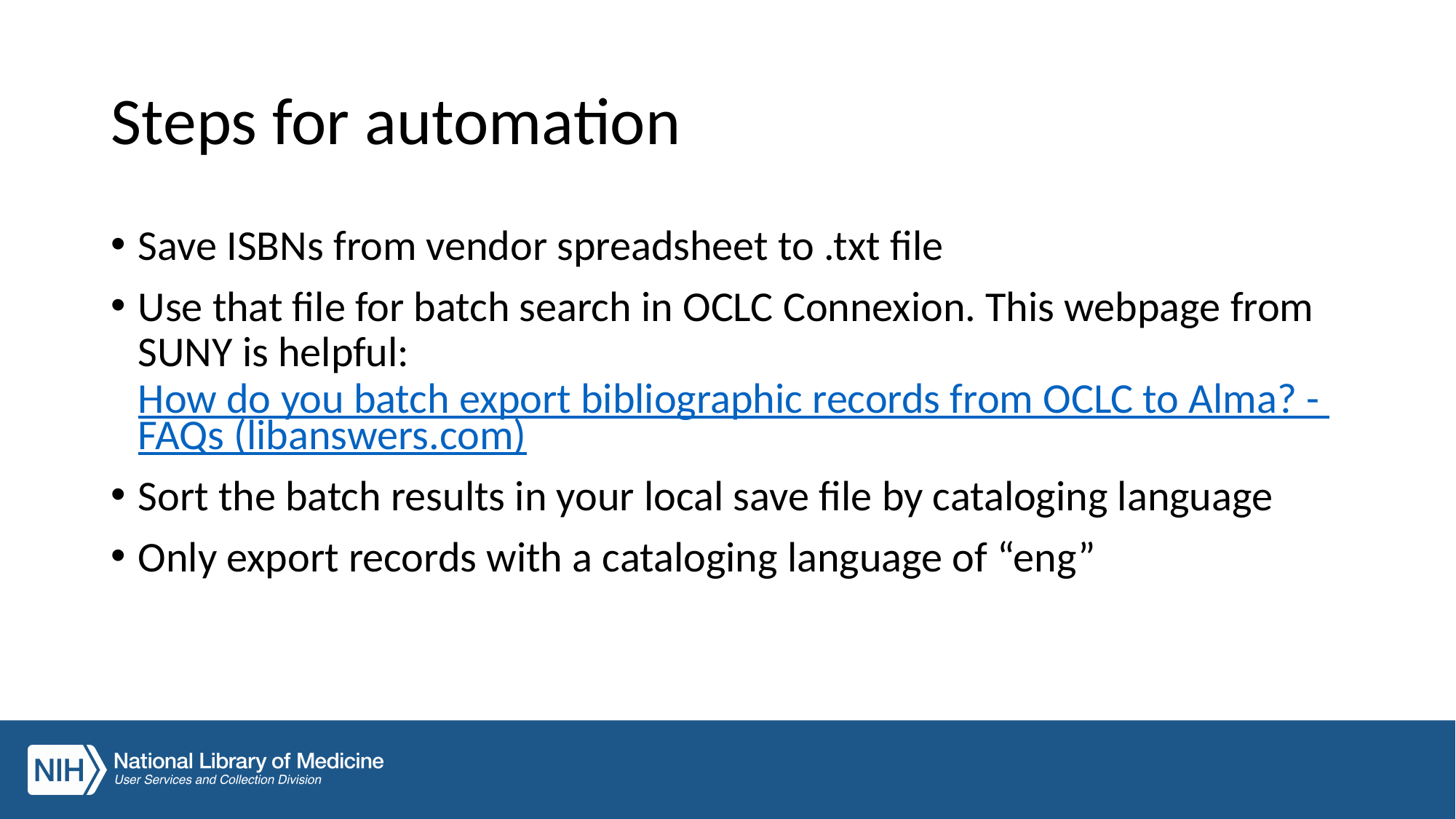

# Steps for automation
Save ISBNs from vendor spreadsheet to .txt file
Use that file for batch search in OCLC Connexion. This webpage from SUNY is helpful: How do you batch export bibliographic records from OCLC to Alma? - FAQs (libanswers.com)
Sort the batch results in your local save file by cataloging language
Only export records with a cataloging language of “eng”